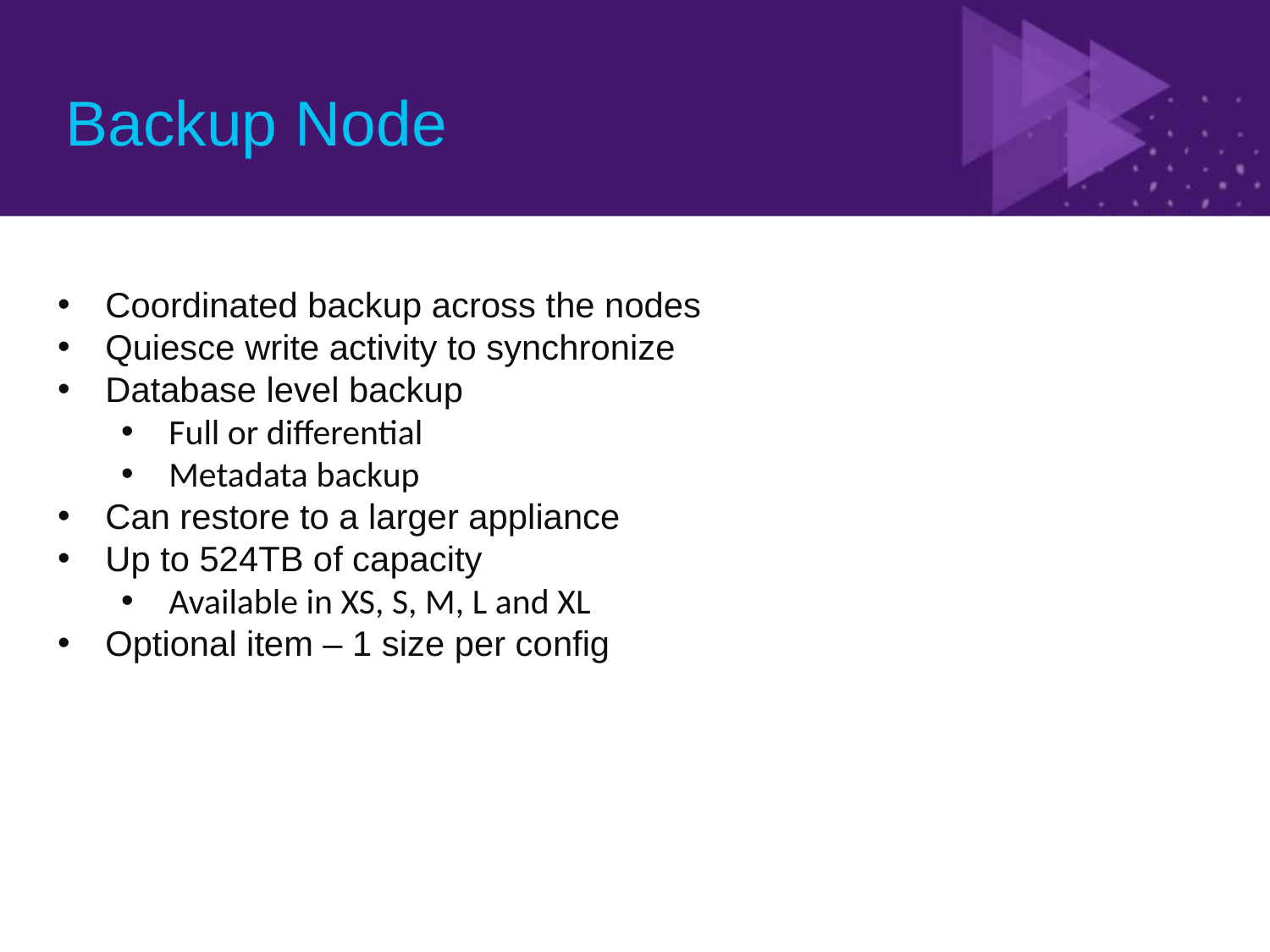

# Backup Node
Coordinated backup across the nodes
Quiesce write activity to synchronize
Database level backup
Full or differential
Metadata backup
Can restore to a larger appliance
Up to 524TB of capacity
Available in XS, S, M, L and XL
Optional item – 1 size per config

Microsoft Confidential